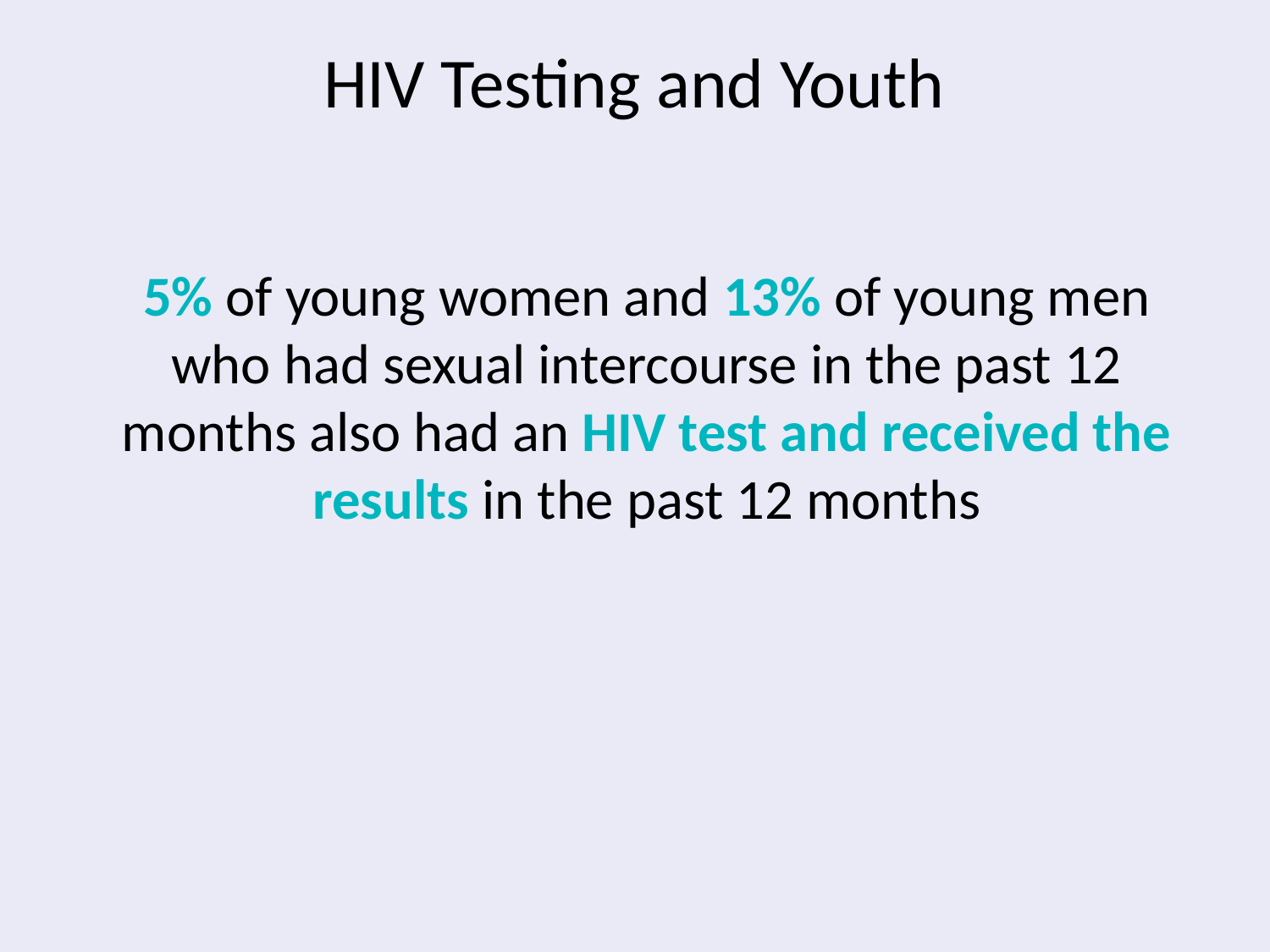

# HIV Testing and Youth
5% of young women and 13% of young men who had sexual intercourse in the past 12 months also had an HIV test and received the results in the past 12 months